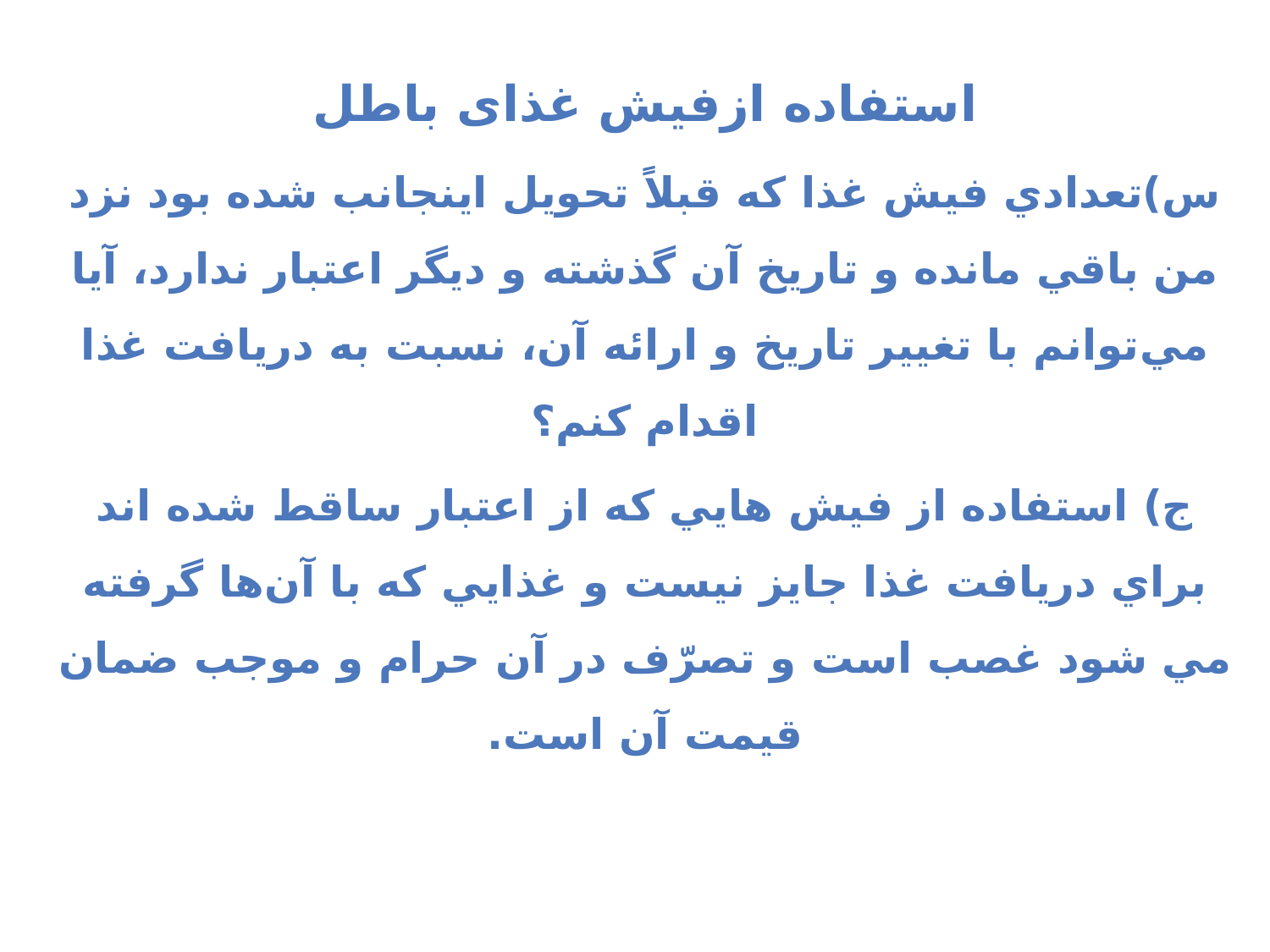

استفاده ازفیش غذای باطل
س)تعدادي فيش غذا كه قبلاً تحويل اينجانب شده بود نزد من باقي مانده و تاريخ آن گذشته و ديگر اعتبار ندارد، آيا مي‌توانم با تغيير تاريخ و ارائه آن، نسبت به دريافت غذا اقدام كنم؟
ج) استفاده از فيش هايي كه از اعتبار ساقط شده اند براي دريافت غذا جايز نيست و غذايي كه با آن‌ها گرفته مي شود غصب است و تصرّف در آن حرام و موجب ضمان قيمت آن است.